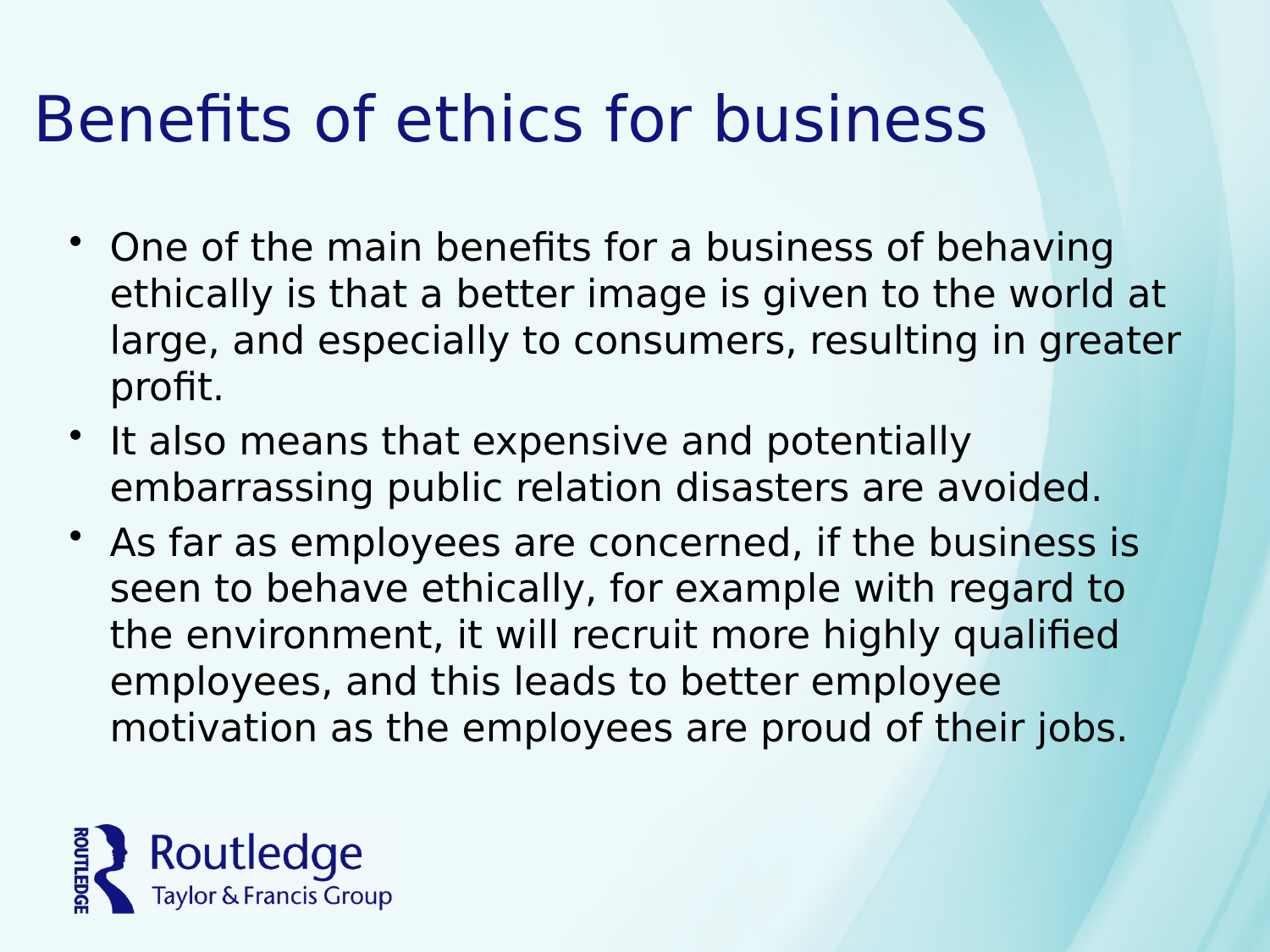

# Benefits of ethics for business
One of the main benefits for a business of behaving ethically is that a better image is given to the world at large, and especially to consumers, resulting in greater profit.
It also means that expensive and potentially embarrassing public relation disasters are avoided.
As far as employees are concerned, if the business is seen to behave ethically, for example with regard to the environment, it will recruit more highly qualified employees, and this leads to better employee motivation as the employees are proud of their jobs.